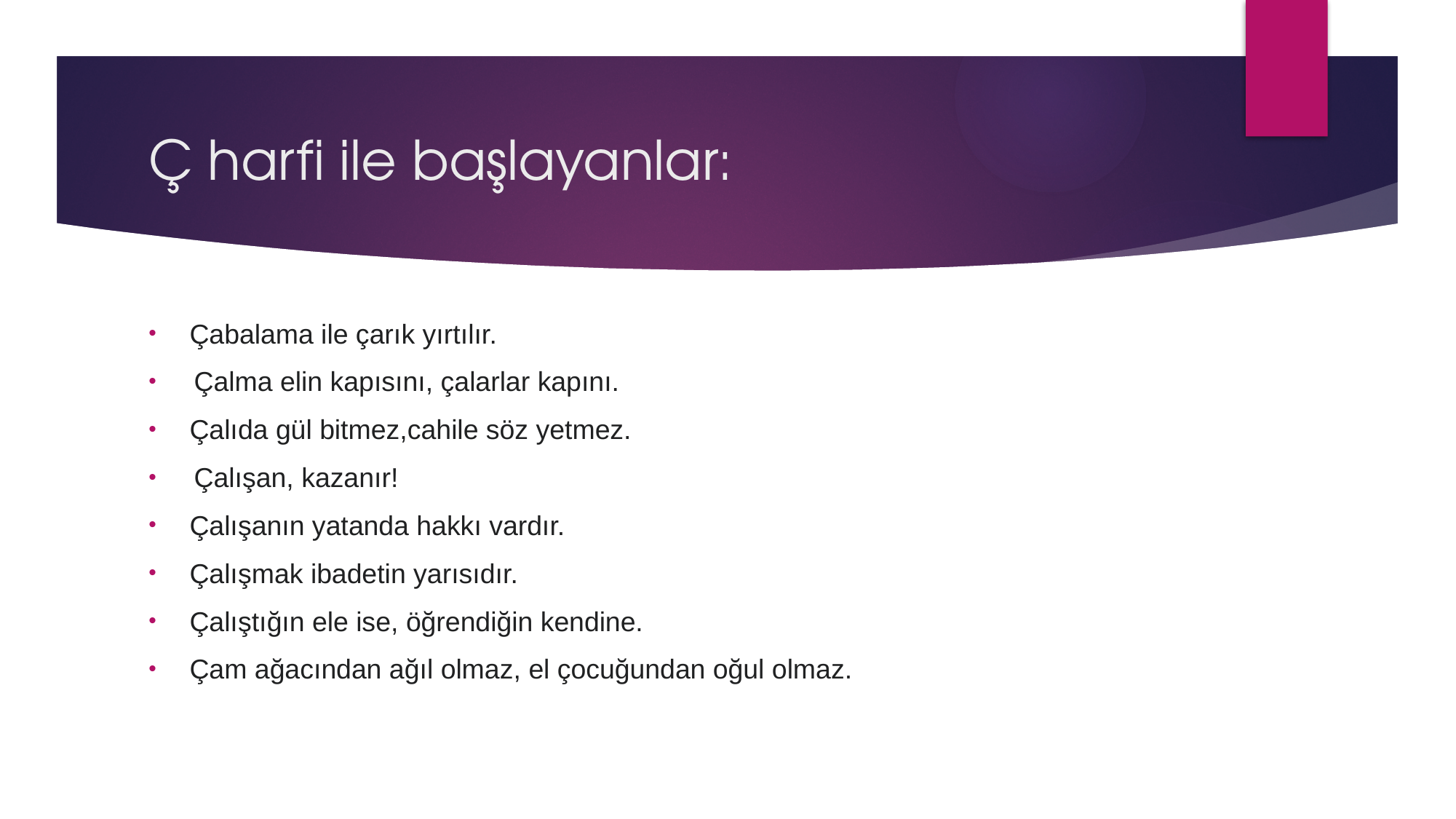

# Ç harfi ile başlayanlar:
Çabalama ile çarık yırtılır.
 Çalma elin kapısını, çalarlar kapını.
Çalıda gül bitmez,cahile söz yetmez.
 Çalışan, kazanır!
Çalışanın yatanda hakkı vardır.
Çalışmak ibadetin yarısıdır.
Çalıştığın ele ise, öğrendiğin kendine.
Çam ağacından ağıl olmaz, el çocuğundan oğul olmaz.